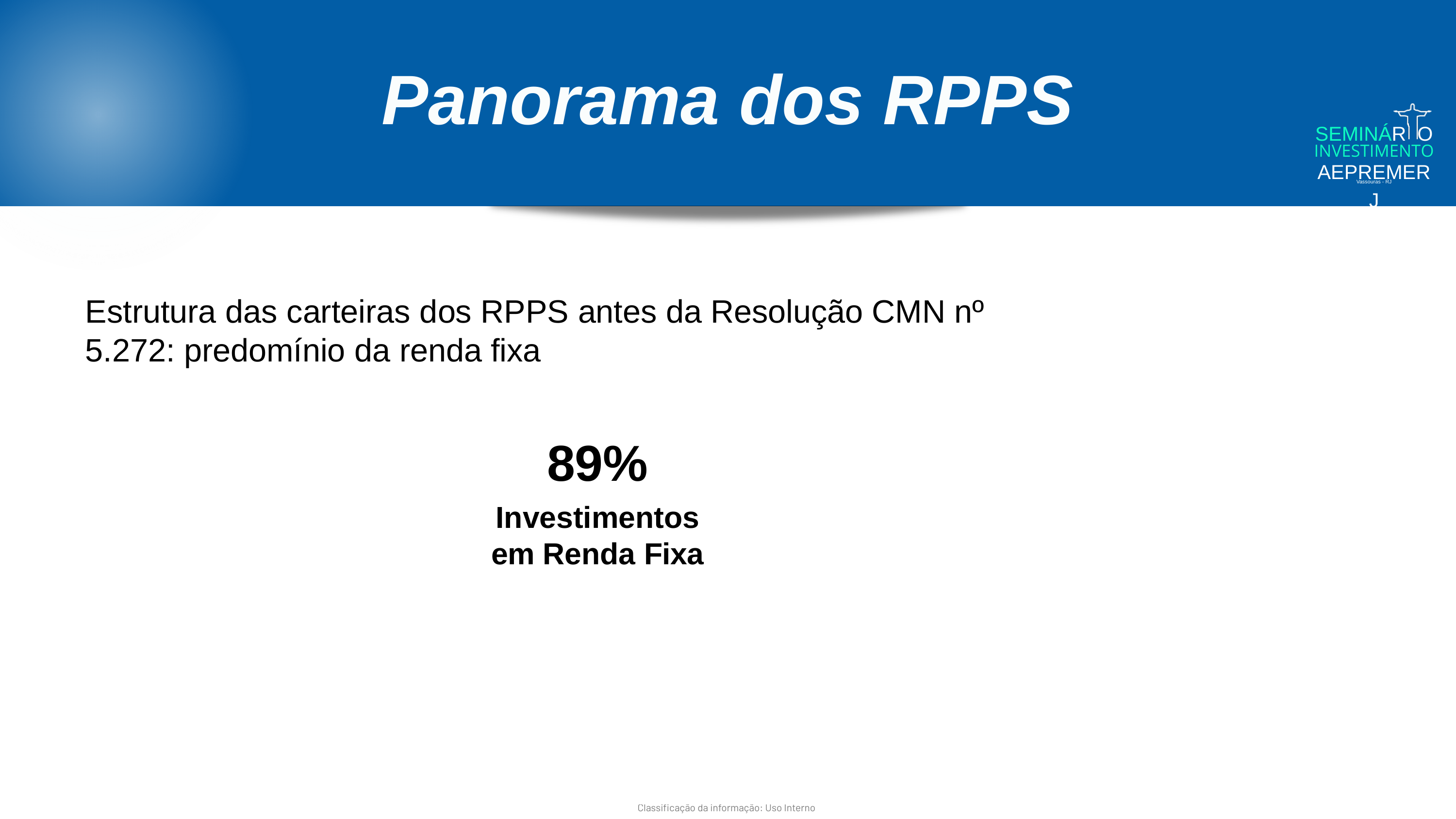

Panorama dos RPPS

SEMINÁR  O
INVESTIMENTO
AEPREMERJ
Vassouras - RJ

Estrutura das carteiras dos RPPS antes da Resolução CMN nº 5.272: predomínio da renda fixa
89%
Investimentos em Renda Fixa